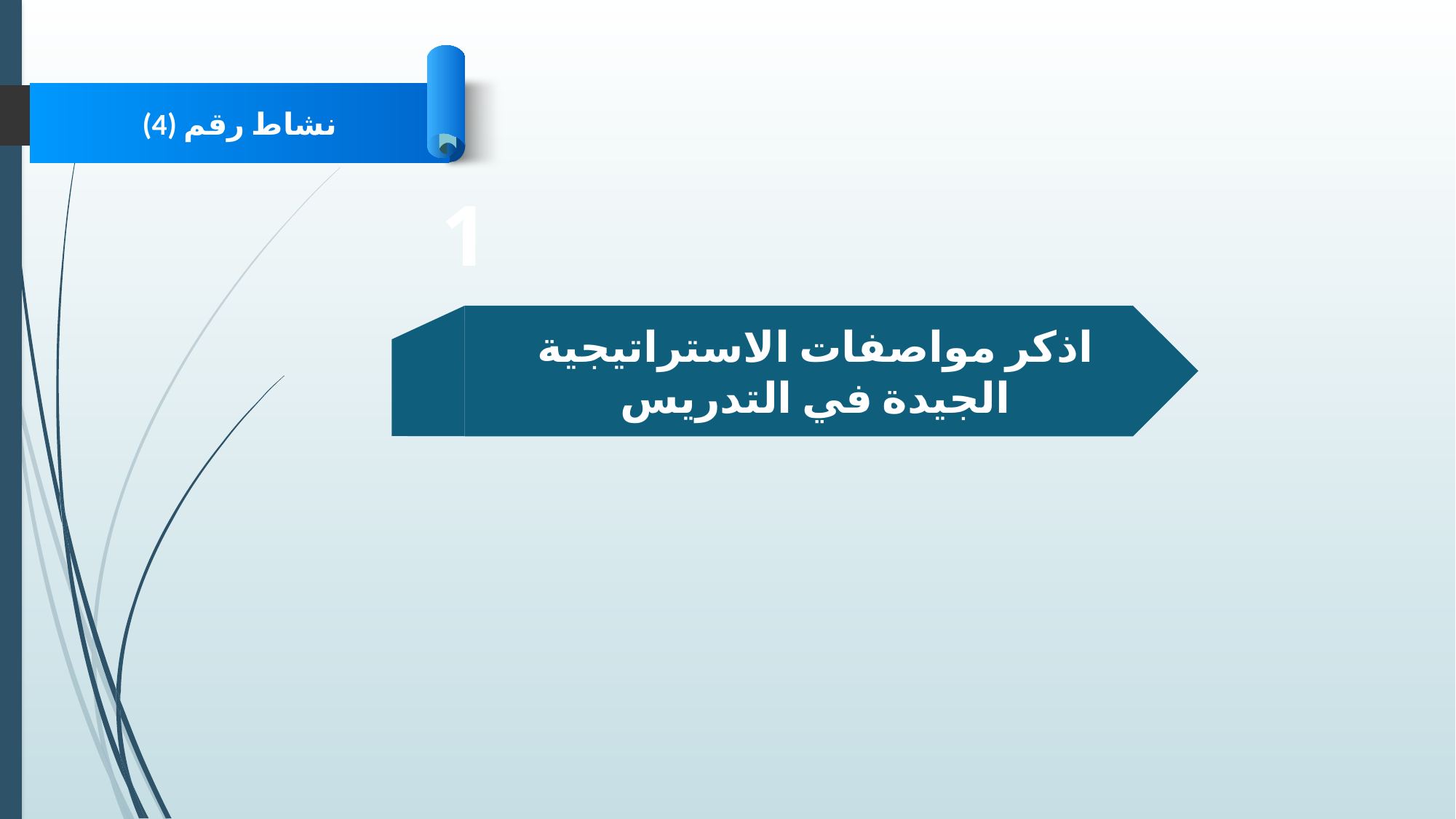

نشاط رقم (4)

1

اذكر مواصفات الاستراتيجية الجيدة في التدريس